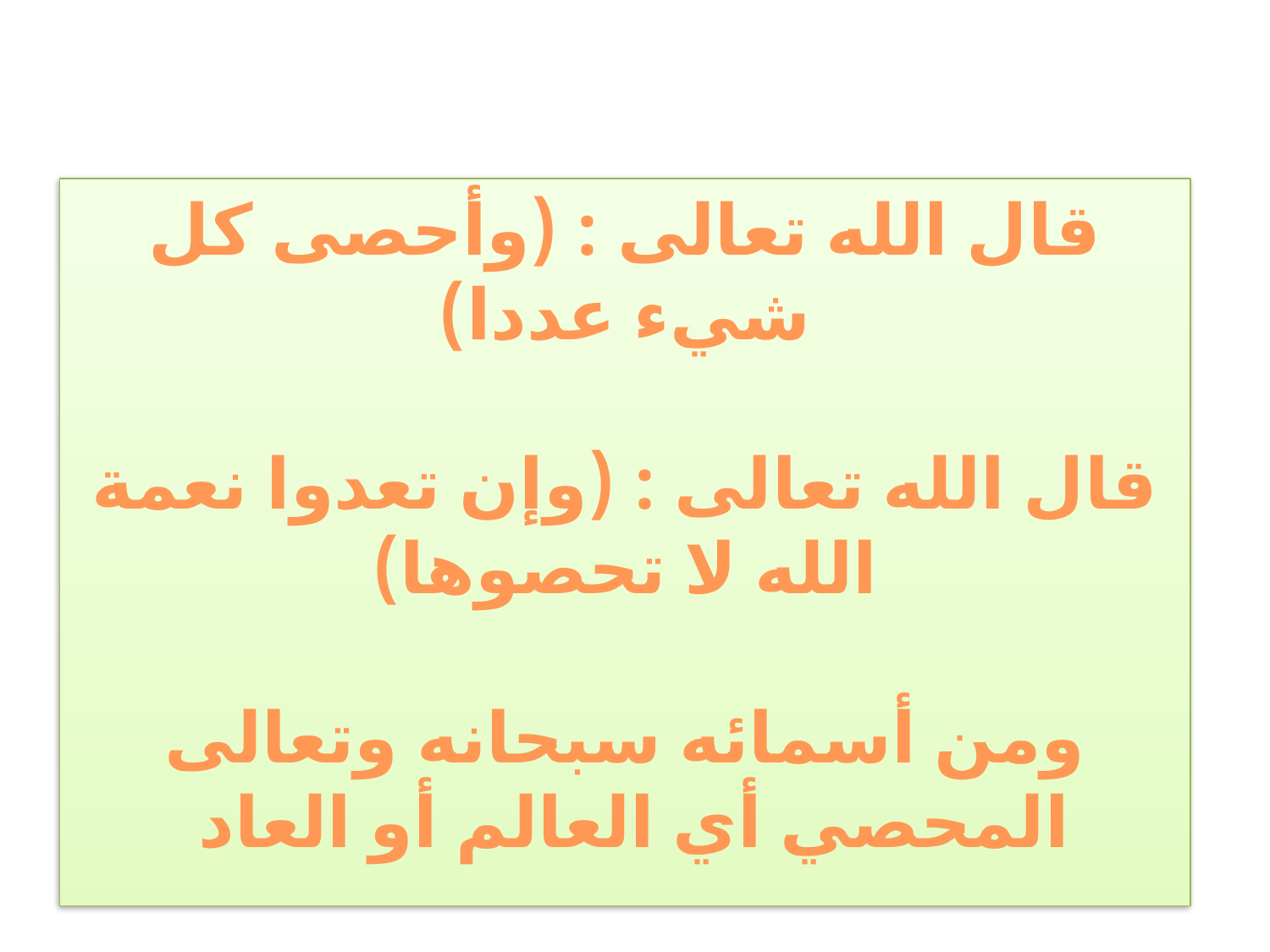

قال الله تعالى : (وأحصى كل شيء عددا)

قال الله تعالى : (وإن تعدوا نعمة الله لا تحصوها)

ومن أسمائه سبحانه وتعالى المحصي أي العالم أو العاد